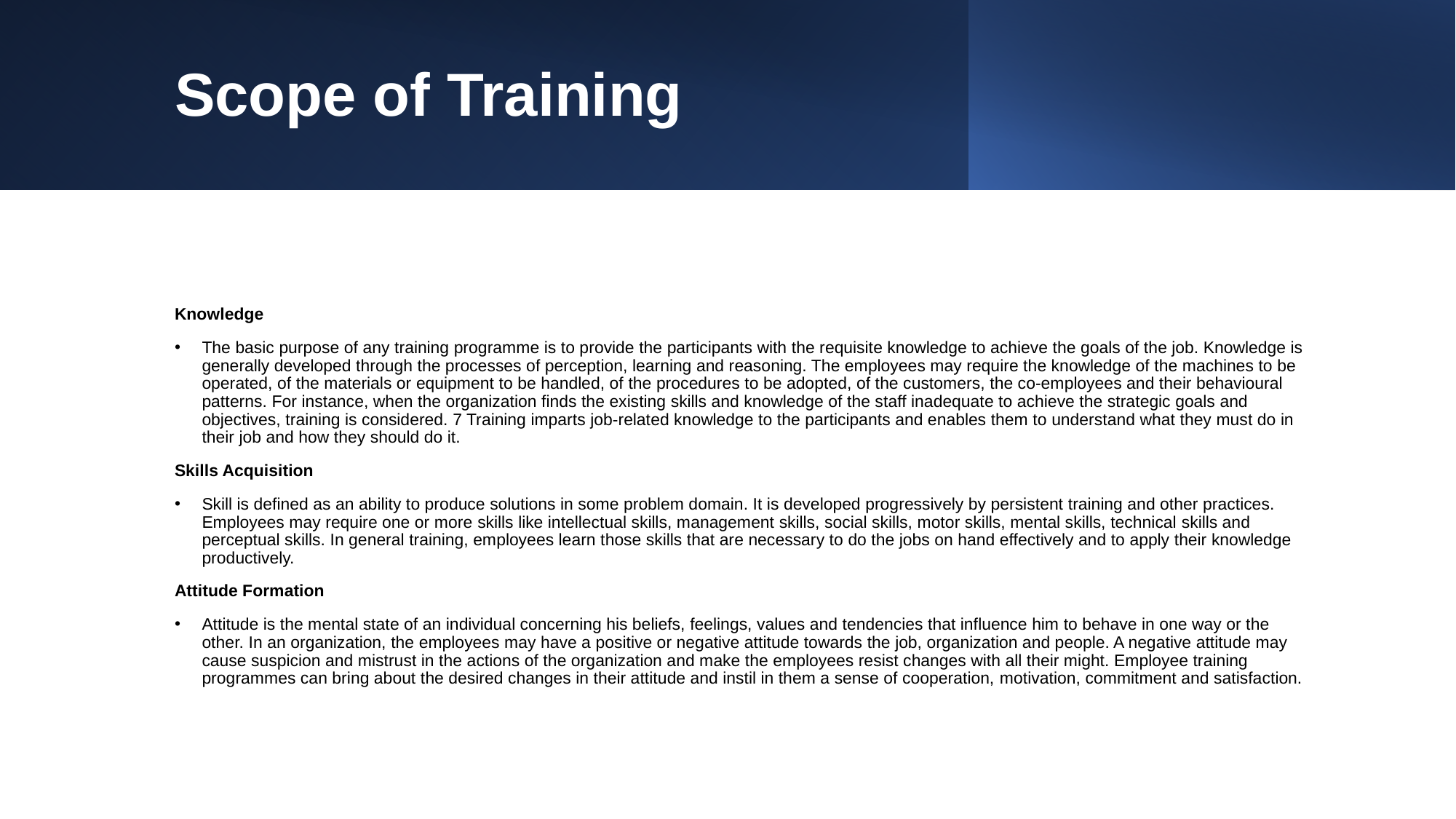

# Scope of Training
Knowledge
The basic purpose of any training programme is to provide the participants with the requisite knowledge to achieve the goals of the job. Knowledge is generally developed through the processes of perception, learning and reasoning. The employees may require the knowledge of the machines to be operated, of the materials or equipment to be handled, of the procedures to be adopted, of the customers, the co-employees and their behavioural patterns. For instance, when the organization finds the existing skills and knowledge of the staff inadequate to achieve the strategic goals and objectives, training is considered. 7 Training imparts job-related knowledge to the participants and enables them to understand what they must do in their job and how they should do it.
Skills Acquisition
Skill is defined as an ability to produce solutions in some problem domain. It is developed progressively by persistent training and other practices. Employees may require one or more skills like intellectual skills, management skills, social skills, motor skills, mental skills, technical skills and perceptual skills. In general training, employees learn those skills that are necessary to do the jobs on hand effectively and to apply their knowledge productively.
Attitude Formation
Attitude is the mental state of an individual concerning his beliefs, feelings, values and tendencies that influence him to behave in one way or the other. In an organization, the employees may have a positive or negative attitude towards the job, organization and people. A negative attitude may cause suspicion and mistrust in the actions of the organization and make the employees resist changes with all their might. Employee training programmes can bring about the desired changes in their attitude and instil in them a sense of cooperation, motivation, commitment and satisfaction.